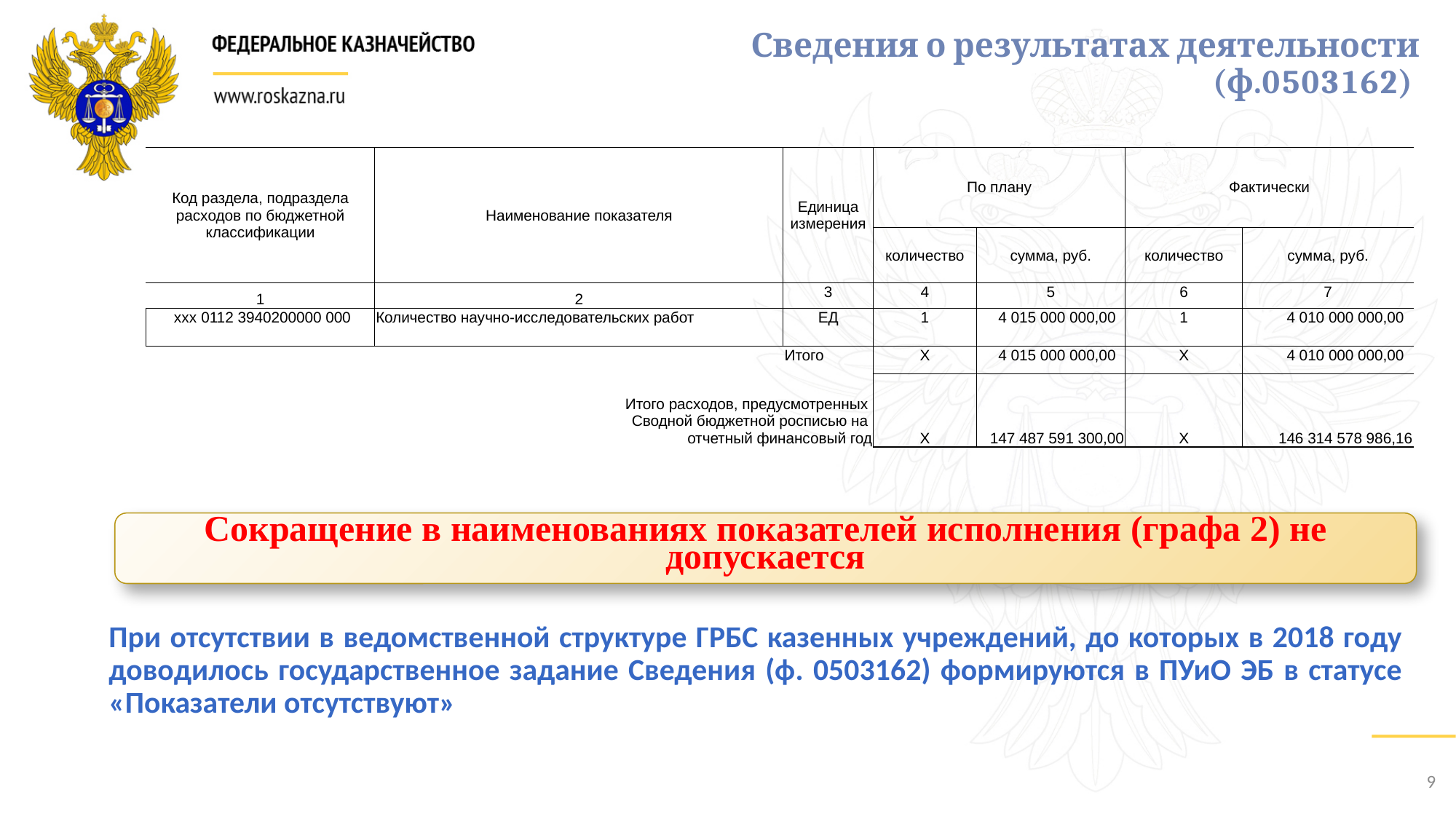

# Сведения о результатах деятельности (ф.0503162)
| Код раздела, подраздела расходов по бюджетной классификации | Наименование показателя | Единица измерения | По плану |  | Фактически |  |
| --- | --- | --- | --- | --- | --- | --- |
|  |  |  | количество | сумма, руб. | количество | сумма, руб. |
| 1 | 2 | 3 | 4 | 5 | 6 | 7 |
| xxx 0112 3940200000 000 | Количество научно-исследовательских работ | ЕД | 1 | 4 015 000 000,00 | 1 | 4 010 000 000,00 |
|  |  | Итого | X | 4 015 000 000,00 | X | 4 010 000 000,00 |
|  | Итого расходов, предусмотренных Сводной бюджетной росписью на отчетный финансовый год |  | X | 147 487 591 300,00 | X | 146 314 578 986,16 |
Сокращение в наименованиях показателей исполнения (графа 2) не допускается

При отсутствии в ведомственной структуре ГРБС казенных учреждений, до которых в 2018 году доводилось государственное задание Сведения (ф. 0503162) формируются в ПУиО ЭБ в статусе «Показатели отсутствуют»
9